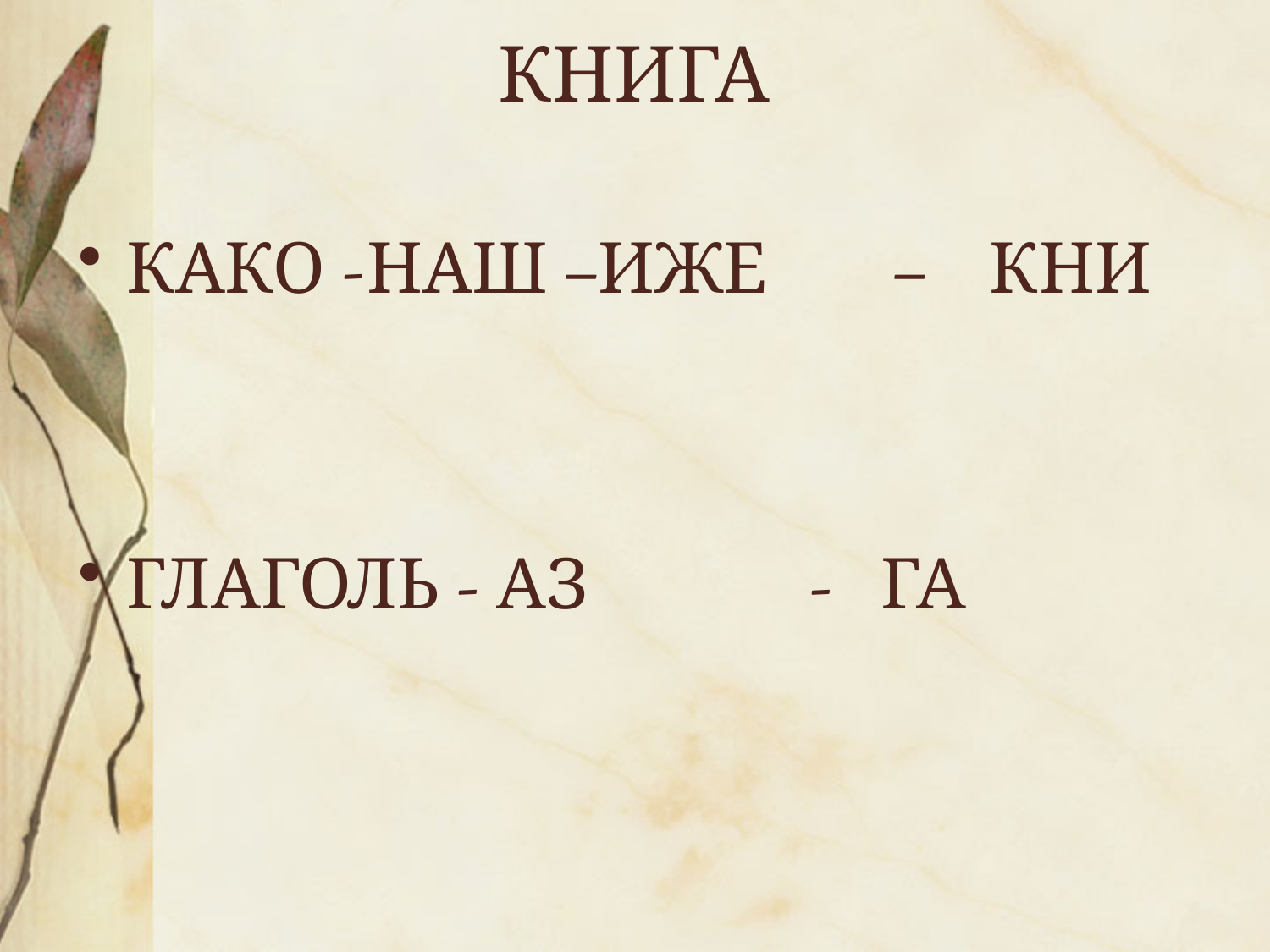

# КНИГА
КАКО -НАШ –ИЖЕ        –    КНИ

ГЛАГОЛЬ - АЗ              -   ГА